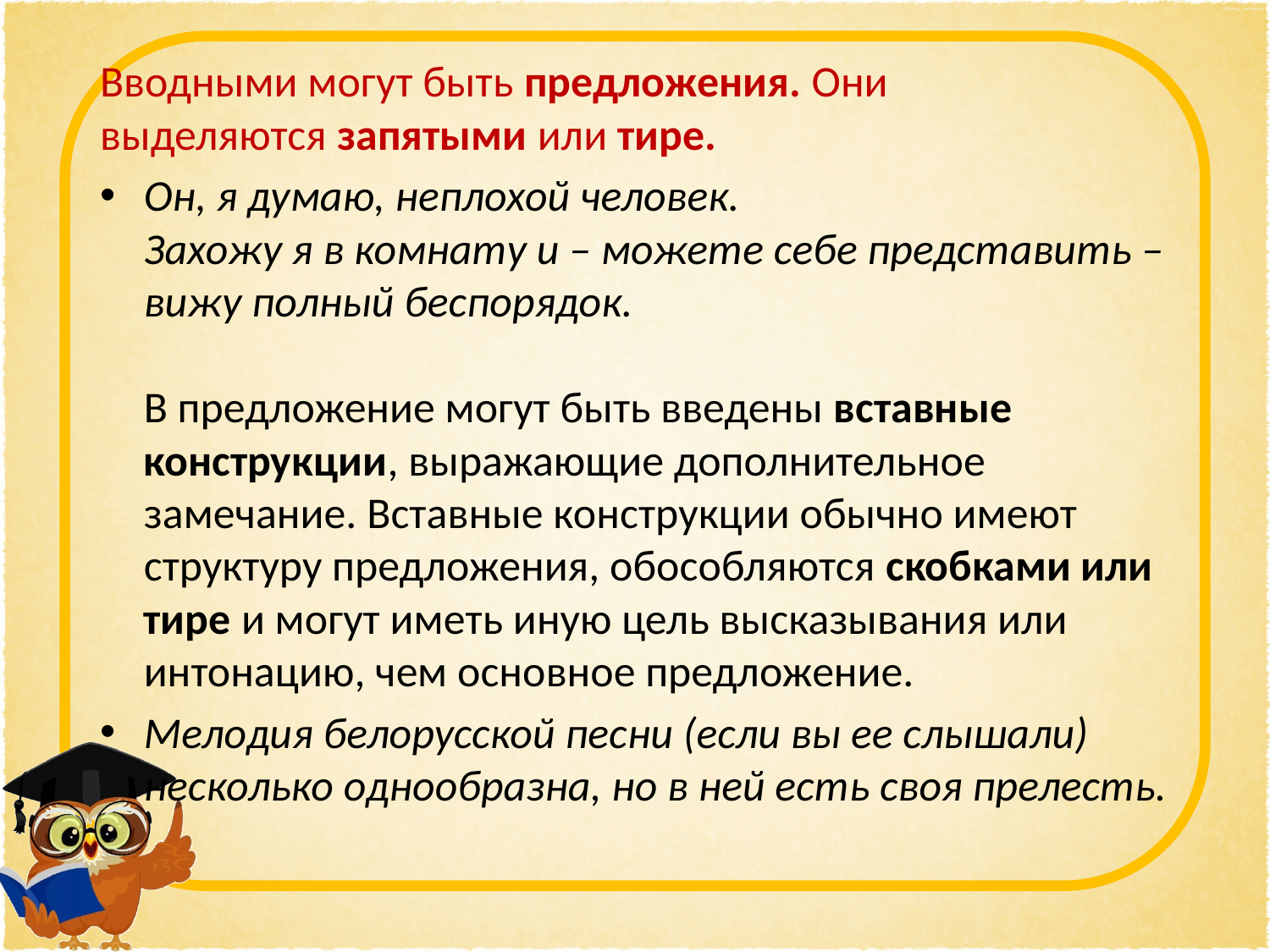

Вводными могут быть предложения. Они выделяются запятыми или тире.
Он, я думаю, неплохой человек.
Захожу я в комнату и – можете себе представить – вижу полный беспорядок.
В предложение могут быть введены вставные конструкции, выражающие дополнительное замечание. Вставные конструкции обычно имеют структуру предложения, обособляются скобками или тире и могут иметь иную цель высказывания или интонацию, чем основное предложение.
Мелодия белорусской песни (если вы ее слышали) несколько однообразна, но в ней есть своя прелесть.